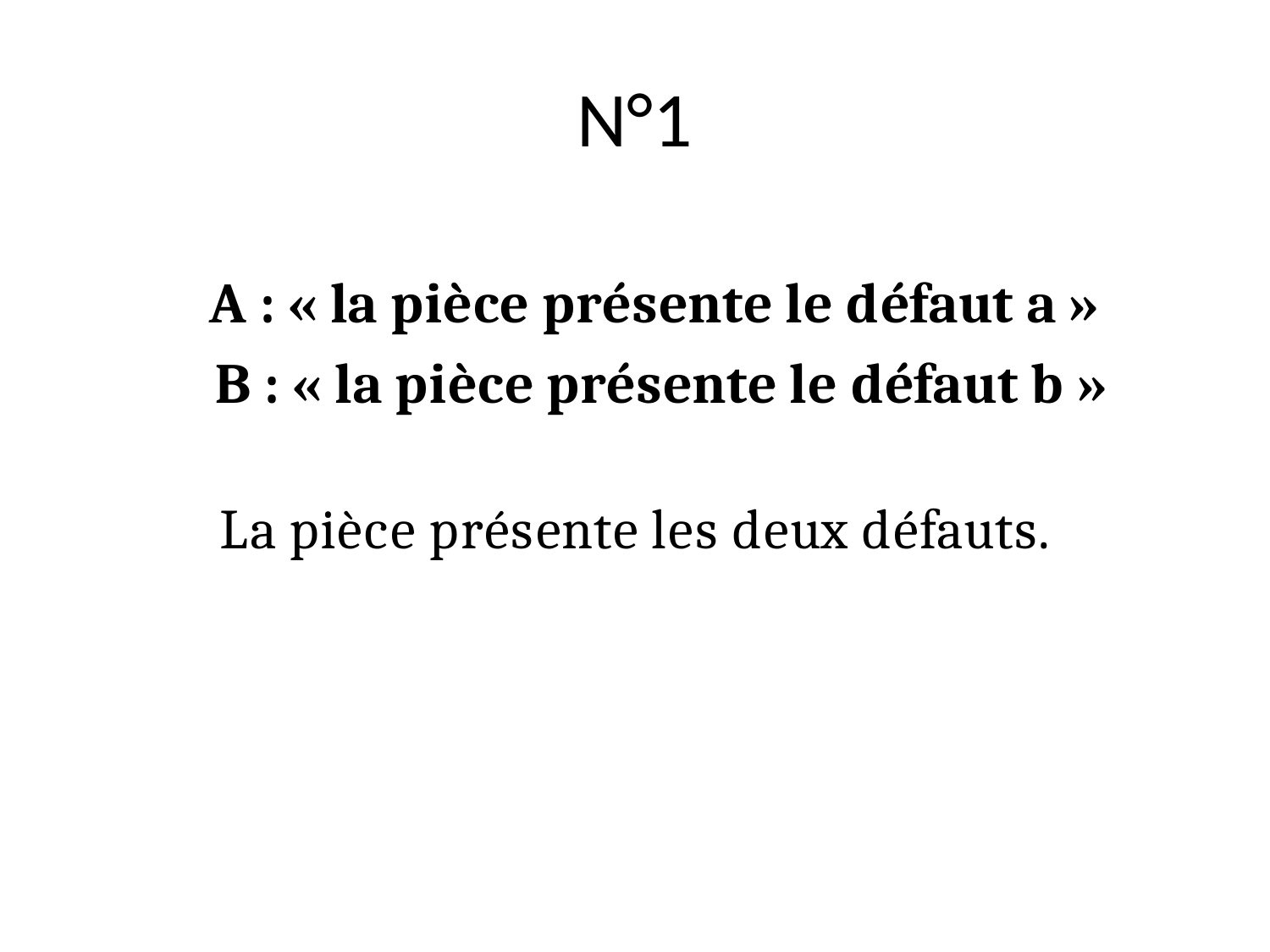

# N°1

A : « la pièce présente le défaut a »
 B : « la pièce présente le défaut b »

La pièce présente les deux défauts.